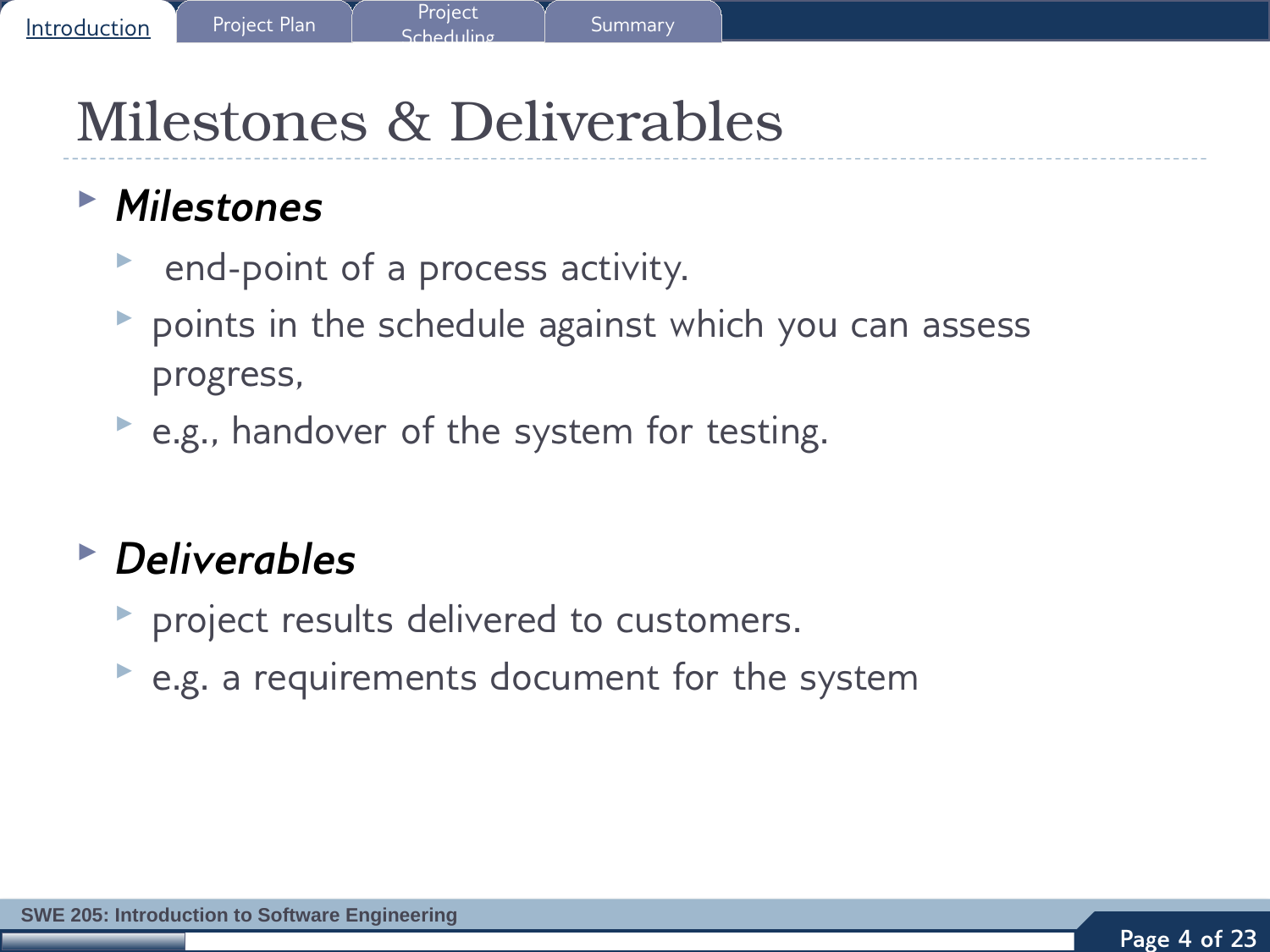

Introduction
Project Plan
Project Scheduling
Summary
# Milestones & Deliverables
Milestones
 end-point of a process activity.
points in the schedule against which you can assess progress,
e.g., handover of the system for testing.

Deliverables
project results delivered to customers.
e.g. a requirements document for the system
4
Page 4 of 23